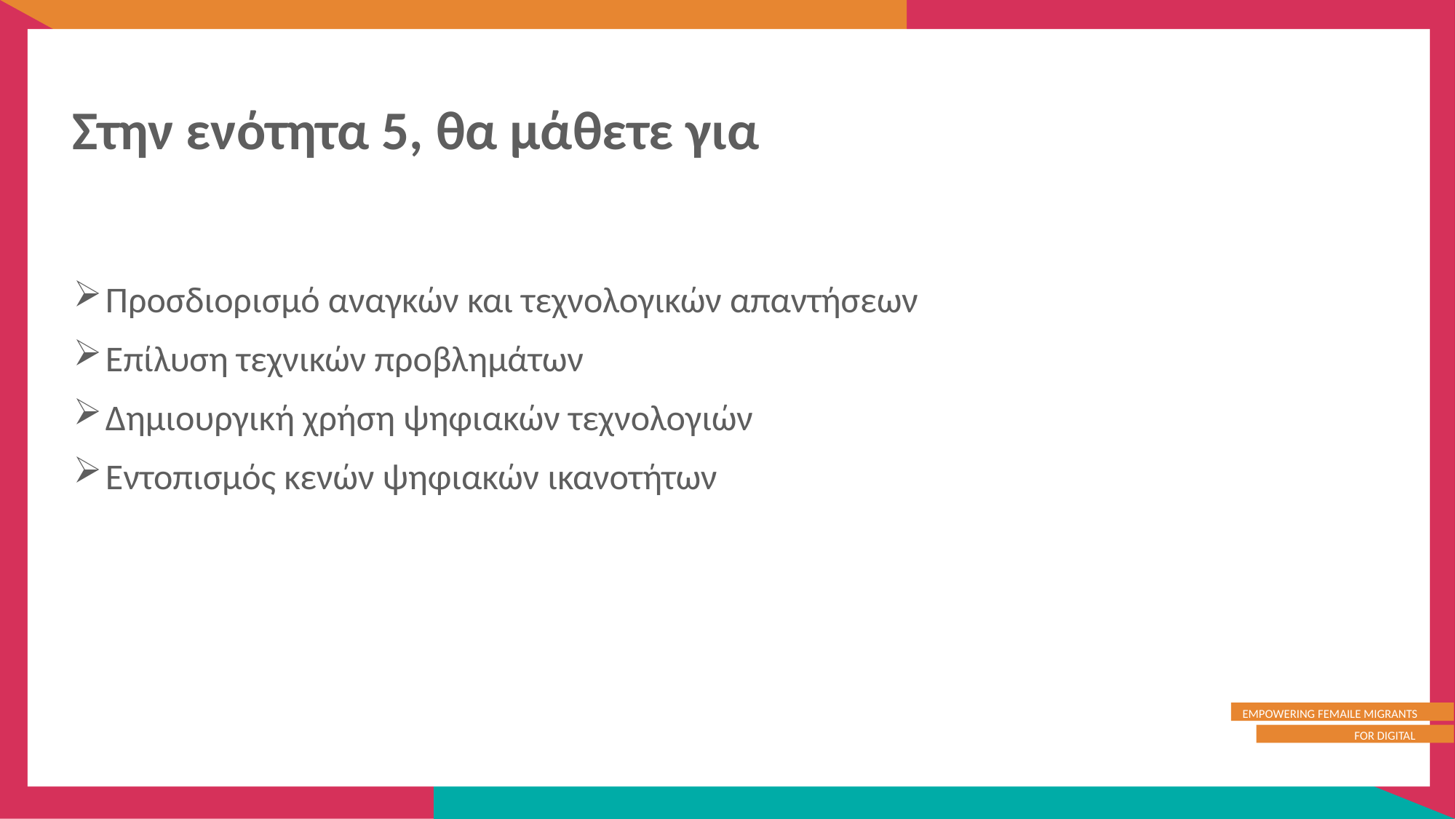

Στην ενότητα 5, θα μάθετε για

Προσδιορισμό αναγκών και τεχνολογικών απαντήσεων
Επίλυση τεχνικών προβλημάτων
Δημιουργική χρήση ψηφιακών τεχνολογιών
Εντοπισμός κενών ψηφιακών ικανοτήτων